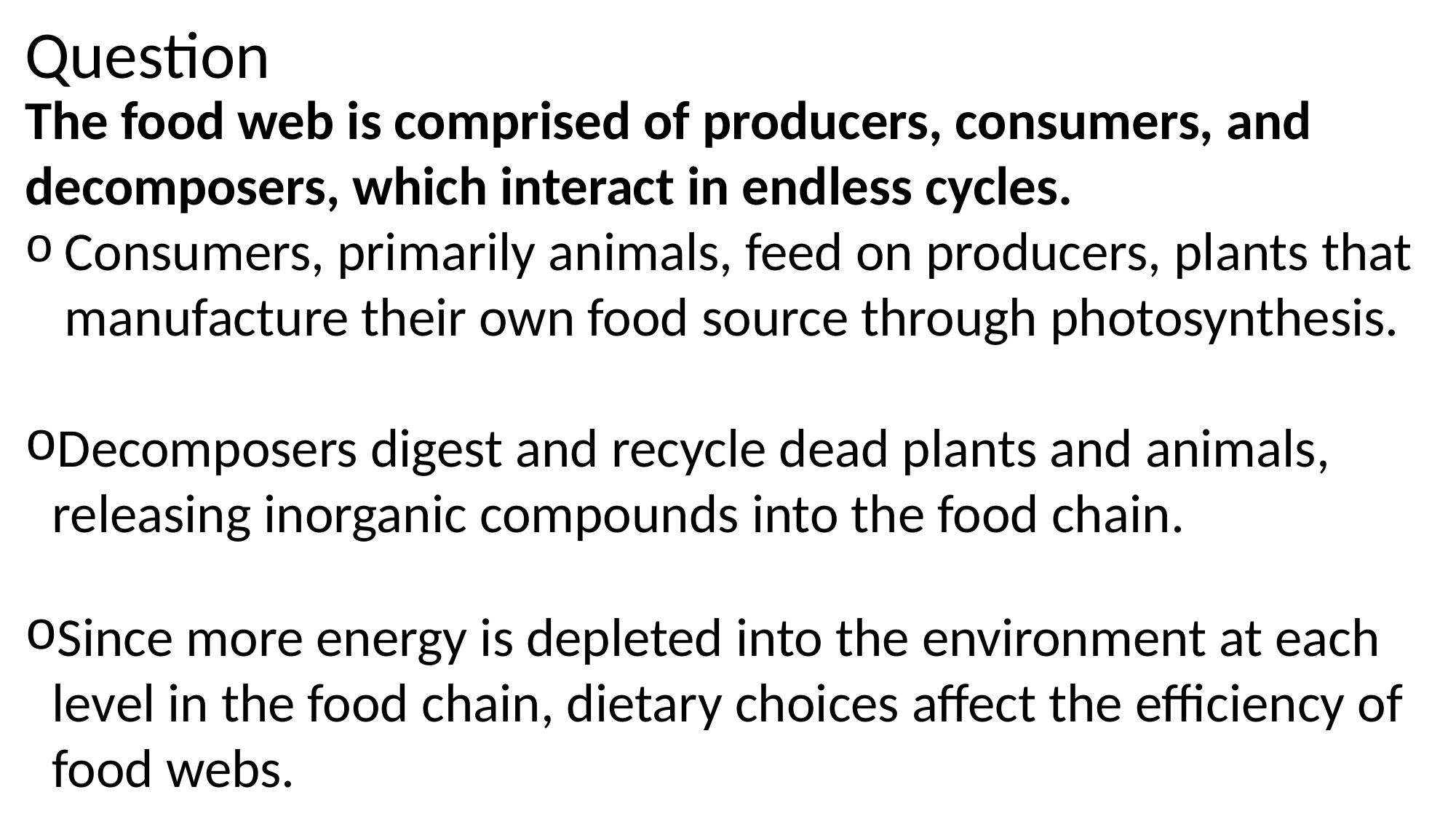

# Question
The food web is comprised of producers, consumers, and decomposers, which interact in endless cycles.
 Consumers, primarily animals, feed on producers, plants that  manufacture their own food source through photosynthesis.

Decomposers digest and recycle dead plants and animals, releasing inorganic compounds into the food chain.

Since more energy is depleted into the environment at each level in the food chain, dietary choices affect the efficiency of food webs.